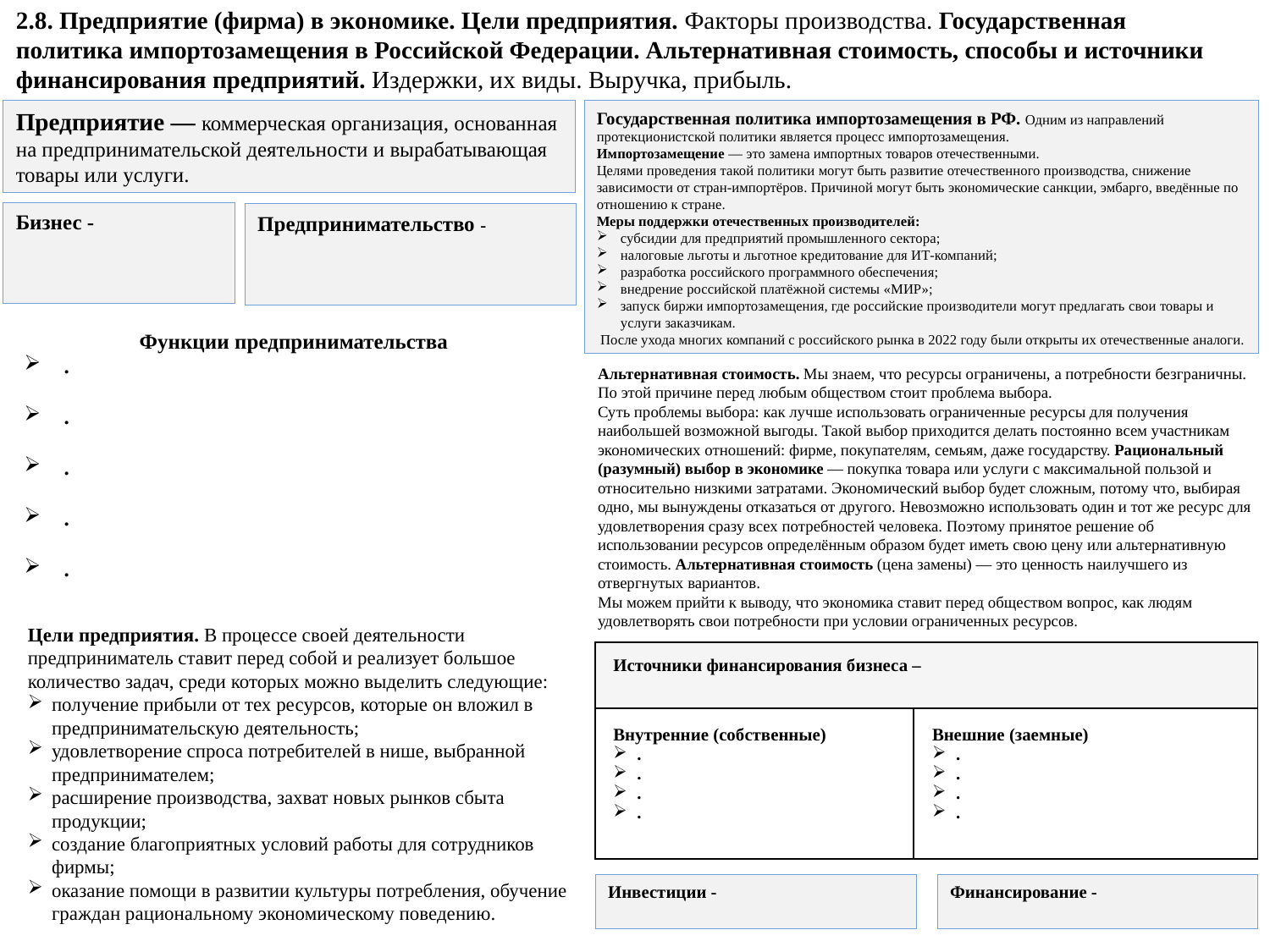

2.8. Предприятие (фирма) в экономике. Цели предприятия. Факторы производства. Государственная политика импортозамещения в Российской Федерации. Альтернативная стоимость, способы и источники финансирования предприятий. Издержки, их виды. Выручка, прибыль.
Предприятие — коммерческая организация, основанная на предпринимательской деятельности и вырабатывающая товары или услуги.
Государственная политика импортозамещения в РФ. Одним из направлений протекционистской политики является процесс импортозамещения.
Импортозамещение — это замена импортных товаров отечественными.
Целями проведения такой политики могут быть развитие отечественного производства, снижение зависимости от стран-импортёров. Причиной могут быть экономические санкции, эмбарго, введённые по отношению к стране.
Меры поддержки отечественных производителей:
субсидии для предприятий промышленного сектора;
налоговые льготы и льготное кредитование для ИТ-компаний;
разработка российского программного обеспечения;
внедрение российской платёжной системы «МИР»;
запуск биржи импортозамещения, где российские производители могут предлагать свои товары и услуги заказчикам.
 После ухода многих компаний с российского рынка в 2022 году были открыты их отечественные аналоги.
Бизнес -

Предпринимательство -

Функции предпринимательства
.

.

.

.

.

Альтернативная стоимость. Мы знаем, что ресурсы ограничены, а потребности безграничны. По этой причине перед любым обществом стоит проблема выбора.
Суть проблемы выбора: как лучше использовать ограниченные ресурсы для получения наибольшей возможной выгоды. Такой выбор приходится делать постоянно всем участникам экономических отношений: фирме, покупателям, семьям, даже государству. Рациональный (разумный) выбор в экономике — покупка товара или услуги с максимальной пользой и относительно низкими затратами. Экономический выбор будет сложным, потому что, выбирая одно, мы вынуждены отказаться от другого. Невозможно использовать один и тот же ресурс для удовлетворения сразу всех потребностей человека. Поэтому принятое решение об использовании ресурсов определённым образом будет иметь свою цену или альтернативную стоимость. Альтернативная стоимость (цена замены) — это ценность наилучшего из отвергнутых вариантов.
Мы можем прийти к выводу, что экономика ставит перед обществом вопрос, как людям удовлетворять свои потребности при условии ограниченных ресурсов.
Цели предприятия. В процессе своей деятельности предприниматель ставит перед собой и реализует большое количество задач, среди которых можно выделить следующие:
получение прибыли от тех ресурсов, которые он вложил в предпринимательскую деятельность;
удовлетворение спроса потребителей в нише, выбранной предпринимателем;
расширение производства, захват новых рынков сбыта продукции;
создание благоприятных условий работы для сотрудников фирмы;
оказание помощи в развитии культуры потребления, обучение граждан рациональному экономическому поведению.
| Источники финансирования бизнеса – |  |
| --- | --- |
| Внутренние (собственные) . . . . | Внешние (заемные) . . . . |
Инвестиции -

Финансирование -